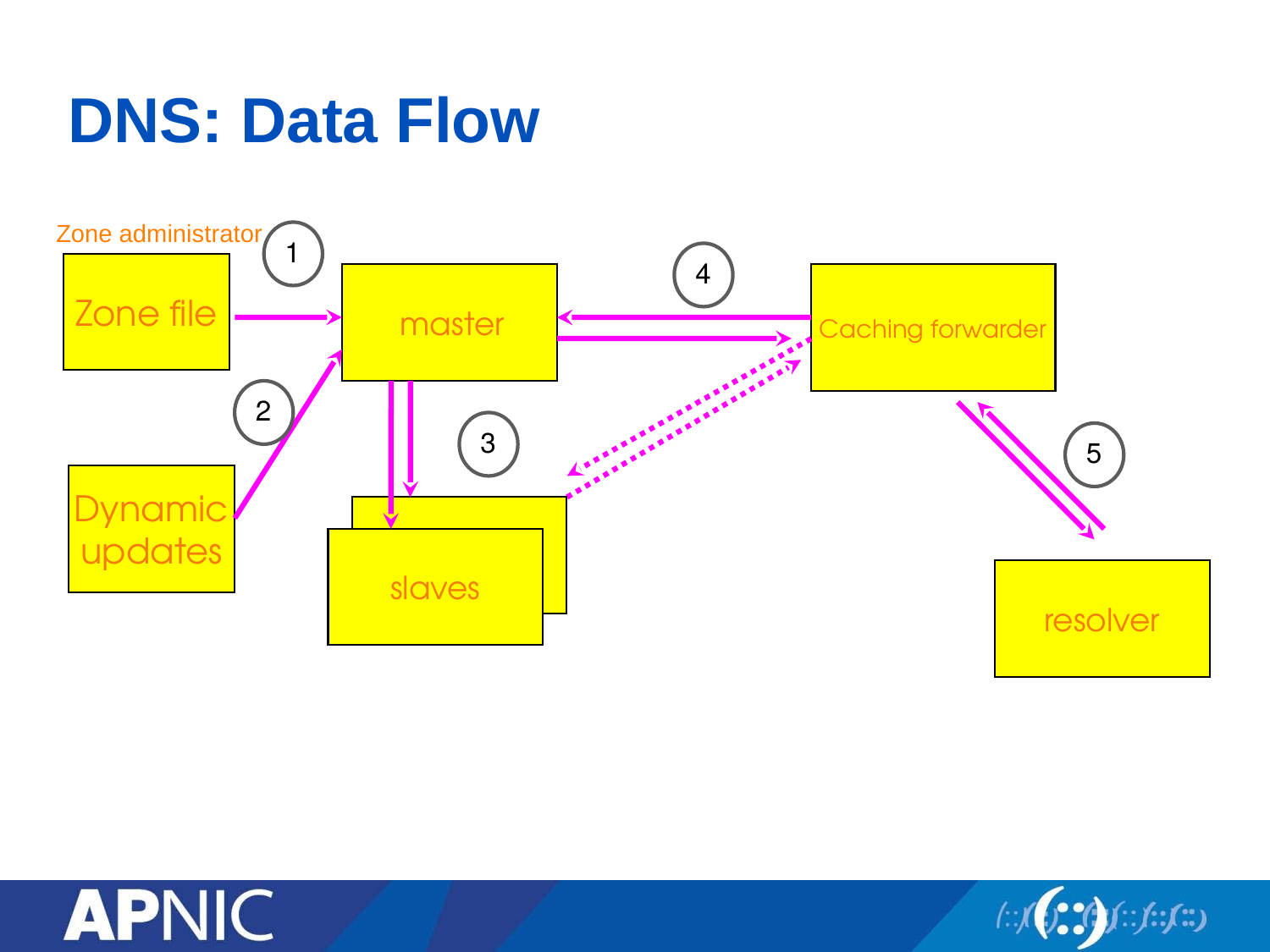

# DNS: Data Flow
Zone administrator
Zone file

1

4

master
Caching forwarder

2

3

slaves

5
Dynamic
updates
resolver